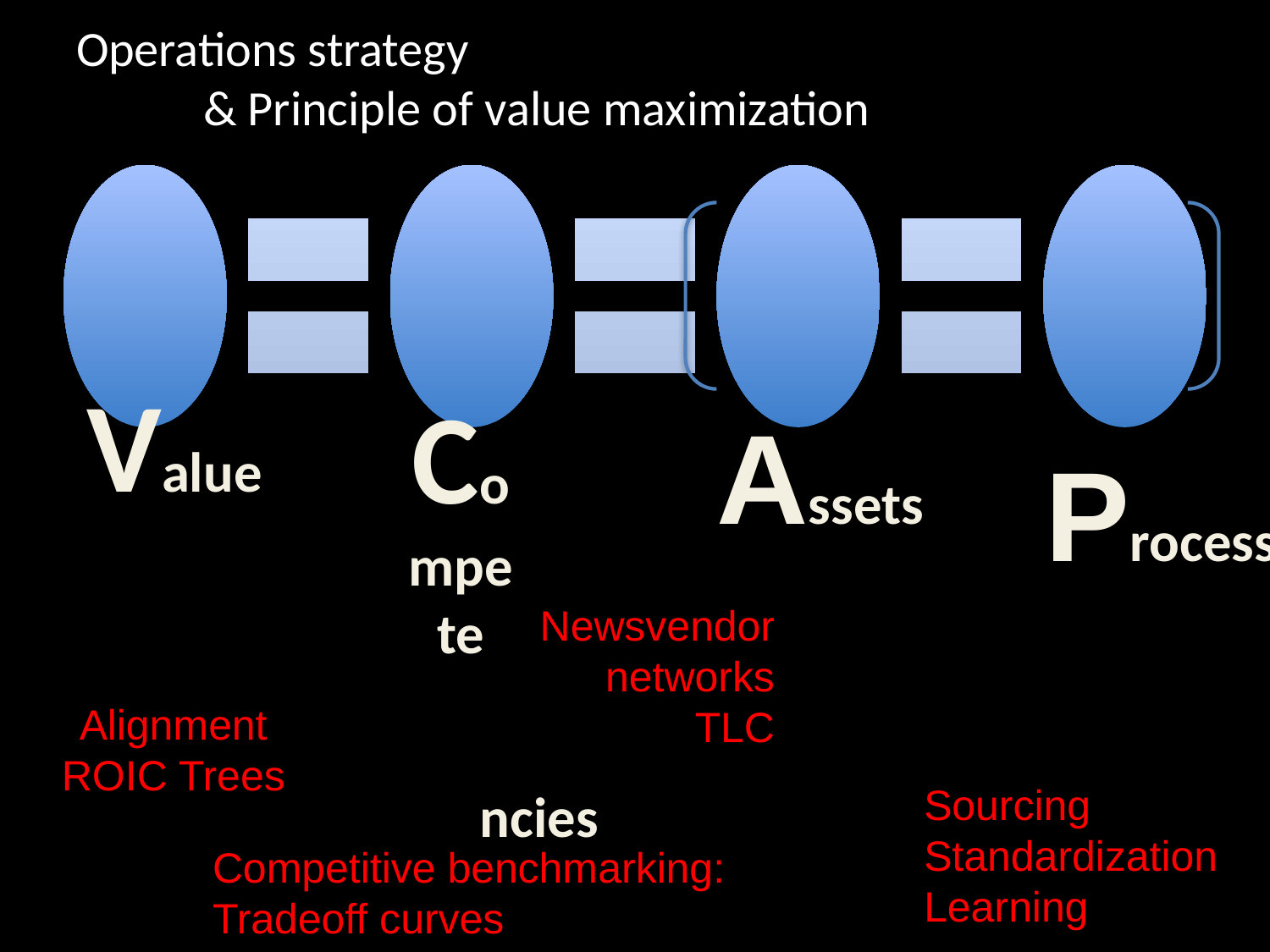

# Operations strategy & Principle of value maximization
Compete

Assets
Process
Value

Newsvendor networks
TLC
Alignment
ROIC Trees

Sourcing
Standardization
Learning
ncies
Competitive benchmarking:
Tradeoff curves